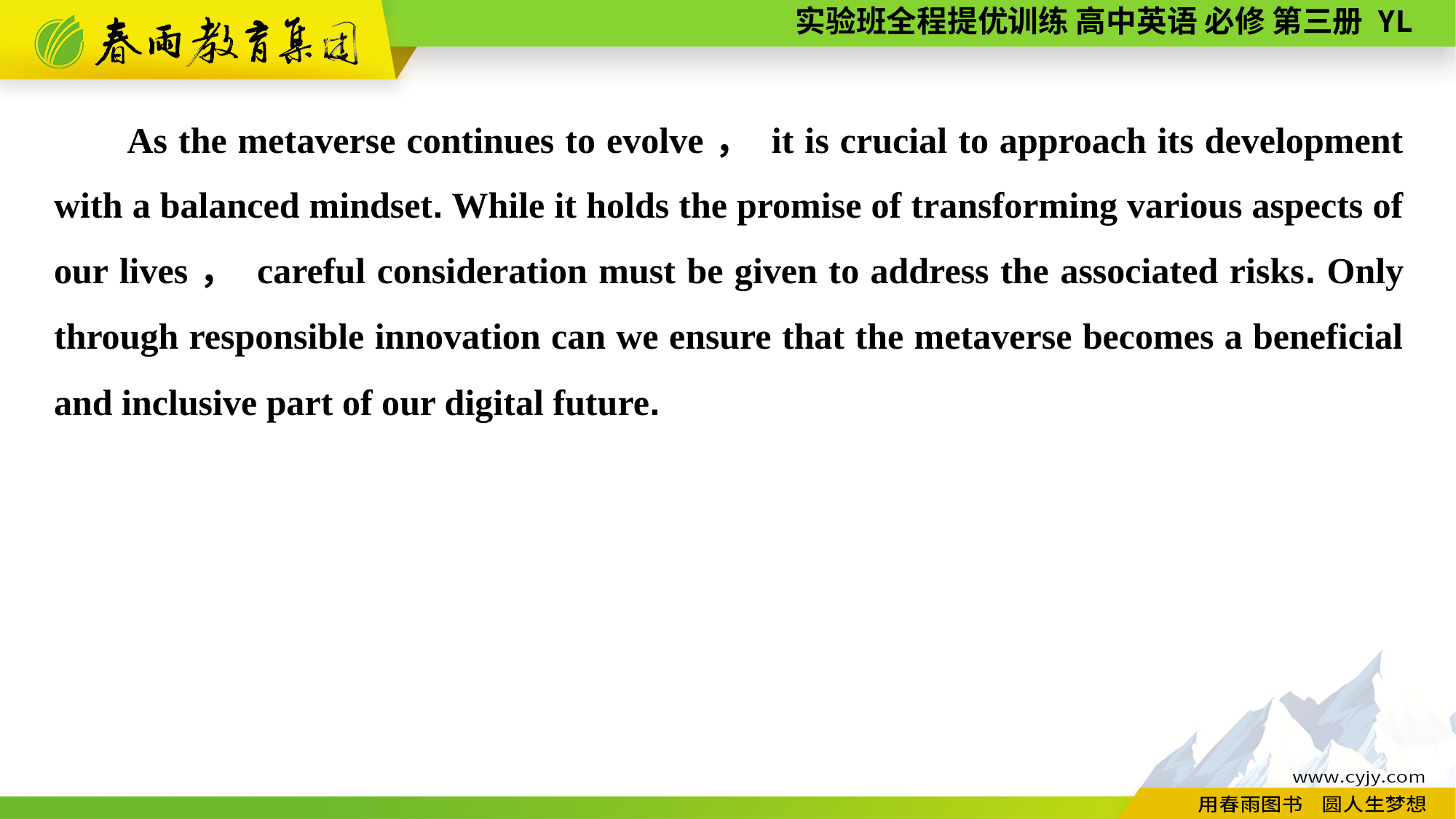

As the metaverse continues to evolve， it is crucial to approach its development with a balanced mindset. While it holds the promise of transforming various aspects of our lives， careful consideration must be given to address the associated risks. Only through responsible innovation can we ensure that the metaverse becomes a beneficial and inclusive part of our digital future.